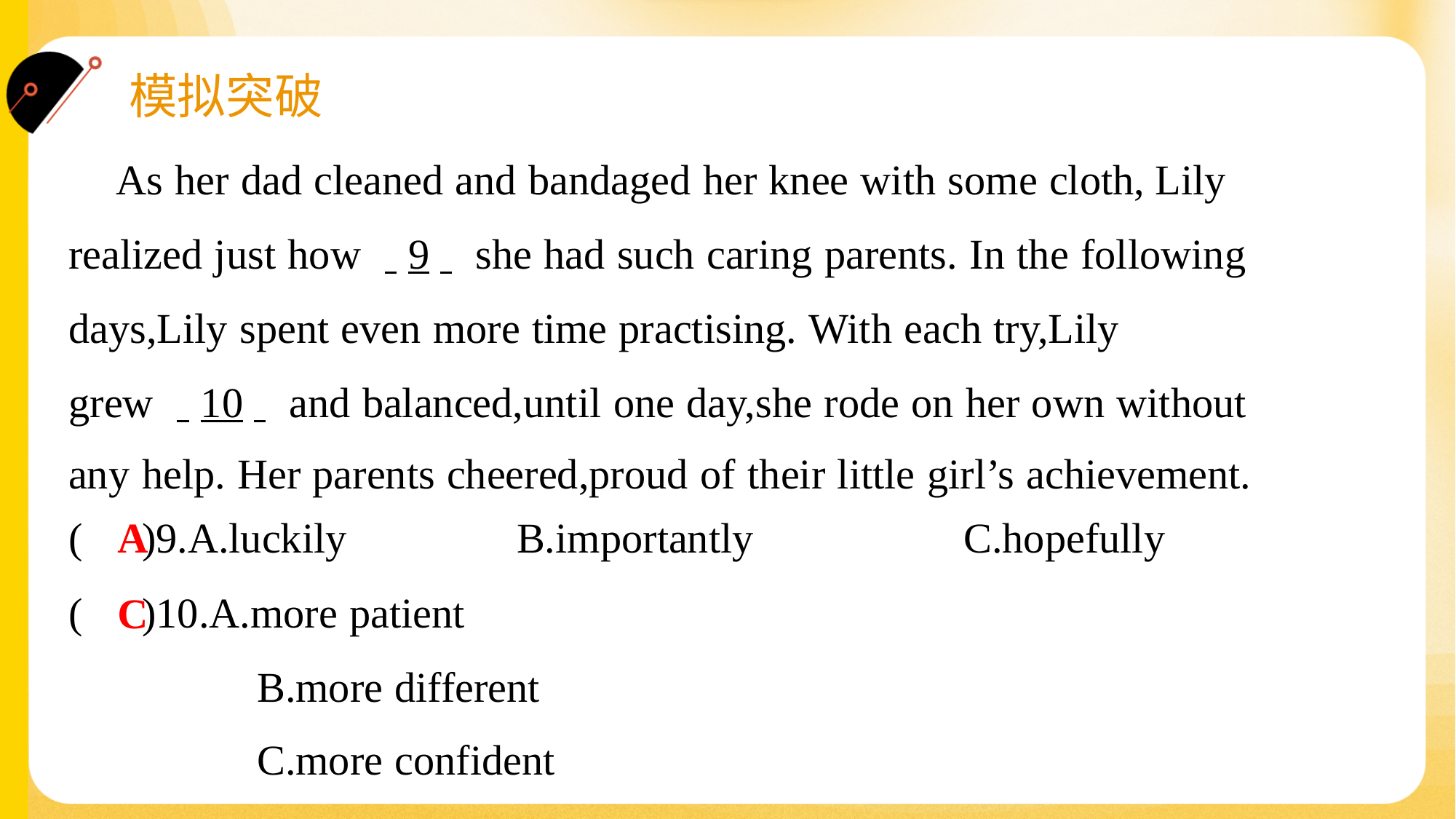

As her dad cleaned and bandaged her knee with some cloth, Lily
realized just how . .9. . she had such caring parents. In the following
days,Lily spent even more time practising. With each try,Lily
grew . .10. . and balanced,until one day,she rode on her own without
any help. Her parents cheered,proud of their little girl’s achievement.#6
A
(     )9.A.luckily	B.importantly	C.hopefully
(     )10.A.more patient
B.more different
C.more confident
C